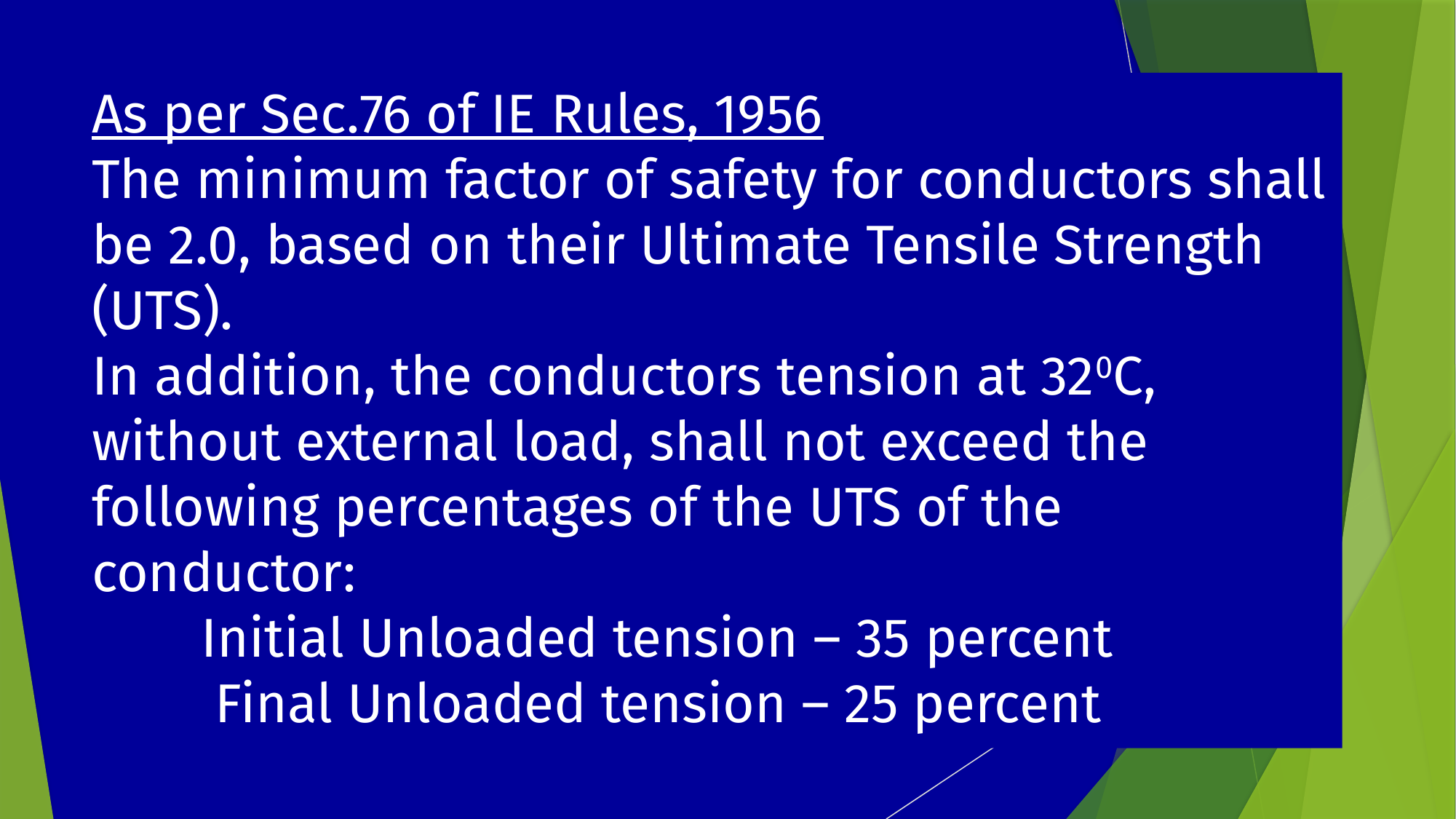

# As per Sec.76 of IE Rules, 1956 The minimum factor of safety for conductors shall be 2.0, based on their Ultimate Tensile Strength (UTS). In addition, the conductors tension at 320C, without external load, shall not exceed the following percentages of the UTS of the conductor: Initial Unloaded tension – 35 percent Final Unloaded tension – 25 percent